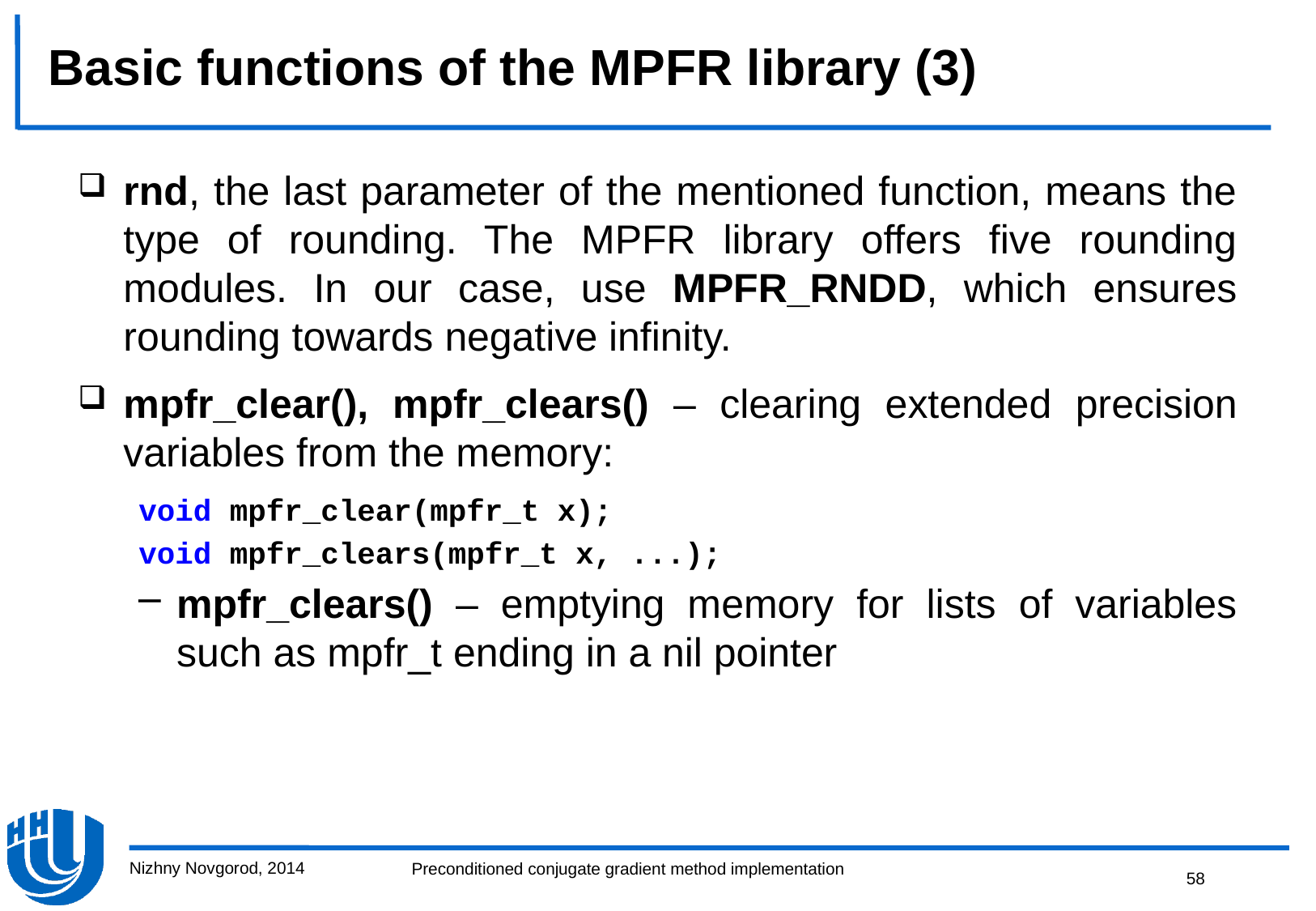

# Basic functions of the MPFR library (3)
rnd, the last parameter of the mentioned function, means the type of rounding. The MPFR library offers five rounding modules. In our case, use MPFR_RNDD, which ensures rounding towards negative infinity.
mpfr_clear(), mpfr_clears() – clearing extended precision variables from the memory:
void mpfr_clear(mpfr_t x);
void mpfr_clears(mpfr_t x, ...);
mpfr_clears() – emptying memory for lists of variables such as mpfr_t ending in a nil pointer

Nizhny Novgorod, 2014
58
Preconditioned conjugate gradient method implementation